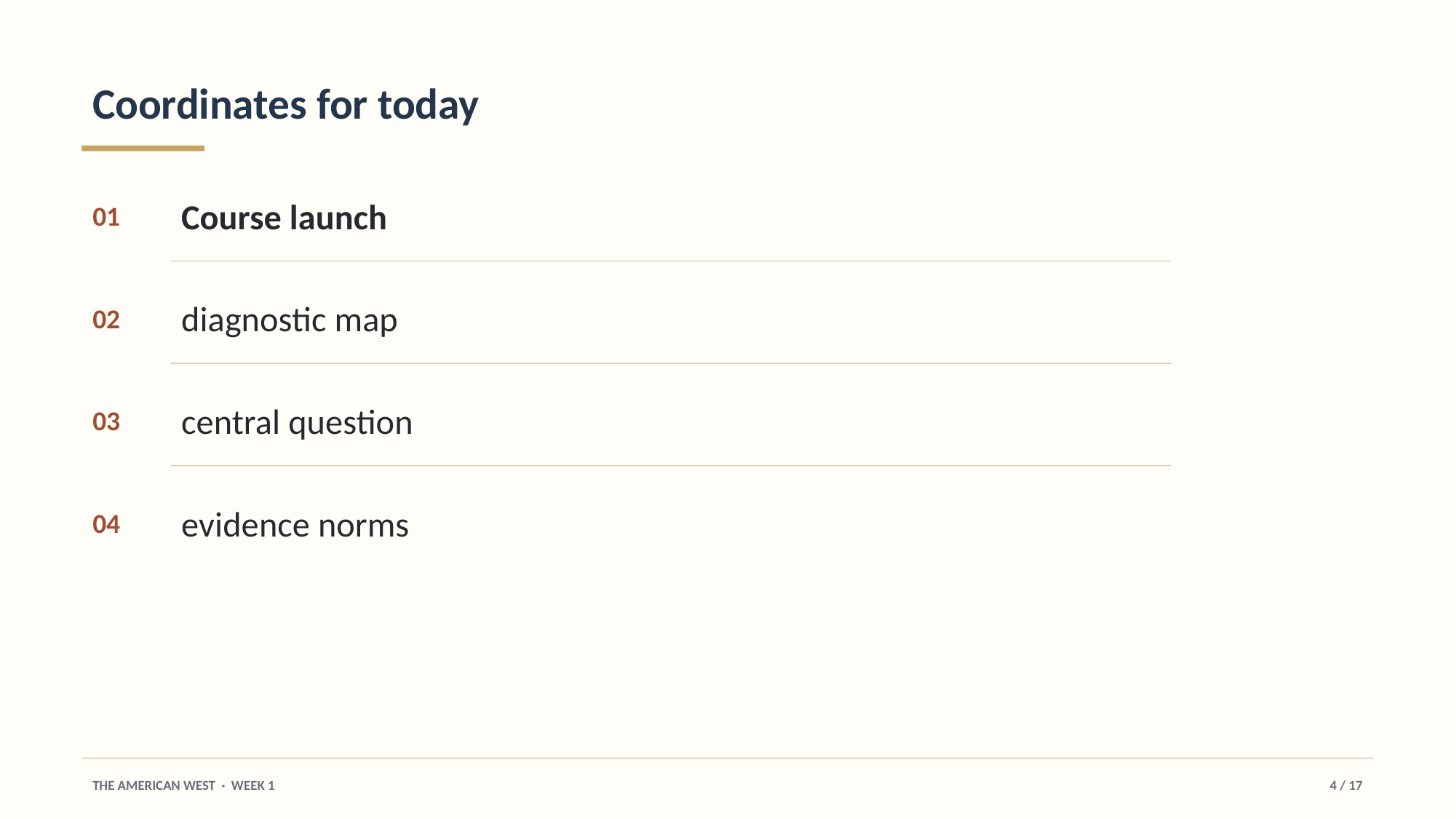

Coordinates for today

Course launch
01

diagnostic map
02

central question
03

evidence norms
04

THE AMERICAN WEST  ·  WEEK 1
4 / 17